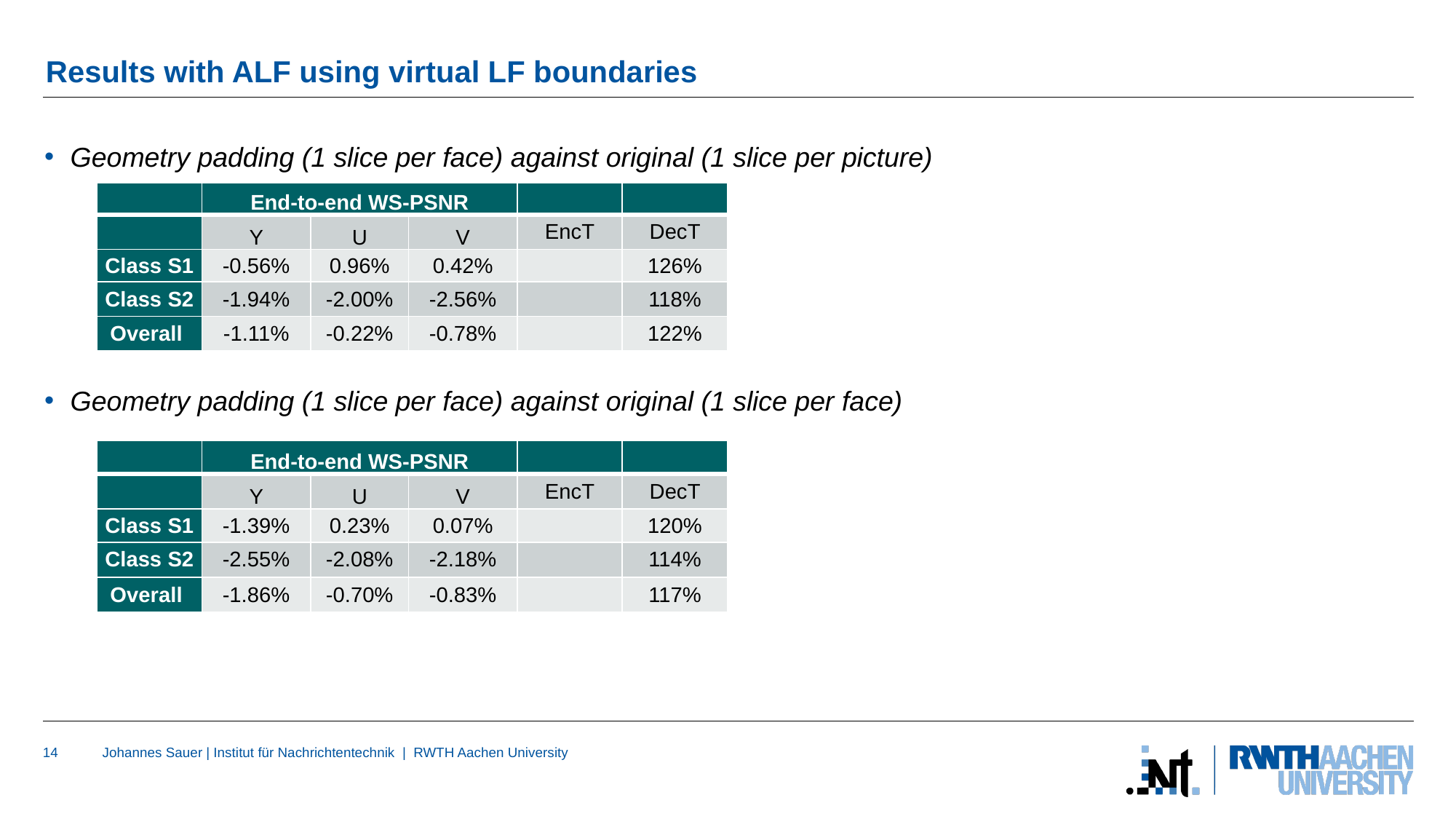

# Results with ALF using virtual LF boundaries
Geometry padding (1 slice per face) against original (1 slice per picture)

Geometry padding (1 slice per face) against original (1 slice per face)

|  | End-to-end WS-PSNR |  |  |  |  |
| --- | --- | --- | --- | --- | --- |
|  | Y | U | V | EncT | DecT |
| Class S1 | -0.56% | 0.96% | 0.42% |  | 126% |
| Class S2 | -1.94% | -2.00% | -2.56% |  | 118% |
| Overall | -1.11% | -0.22% | -0.78% |  | 122% |
|  | End-to-end WS-PSNR |  |  |  |  |
| --- | --- | --- | --- | --- | --- |
|  | Y | U | V | EncT | DecT |
| Class S1 | -1.39% | 0.23% | 0.07% |  | 120% |
| Class S2 | -2.55% | -2.08% | -2.18% |  | 114% |
| Overall | -1.86% | -0.70% | -0.83% |  | 117% |